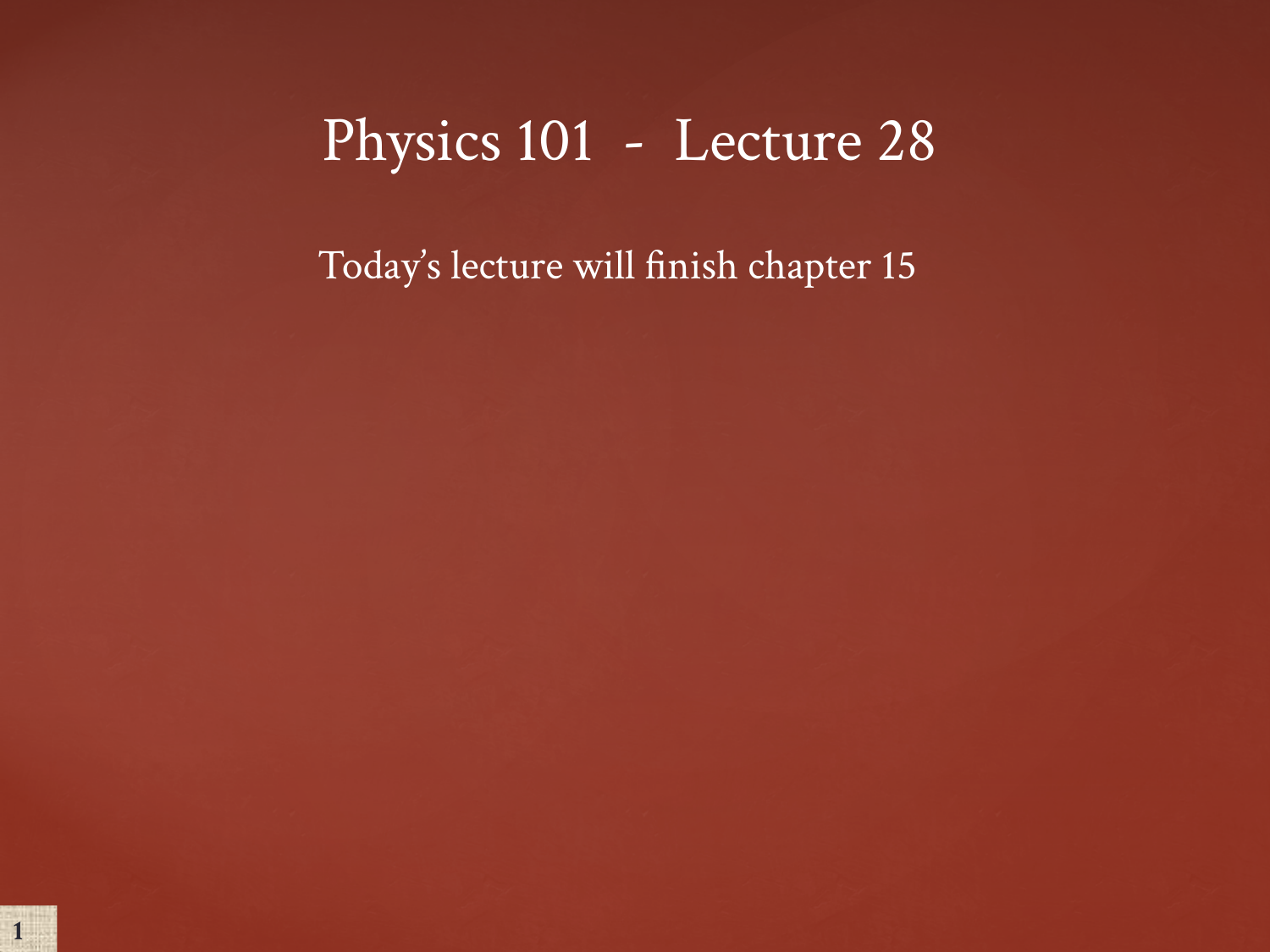

# Physics 101  -  Lecture 28
Today’s lecture will finish chapter 15
1